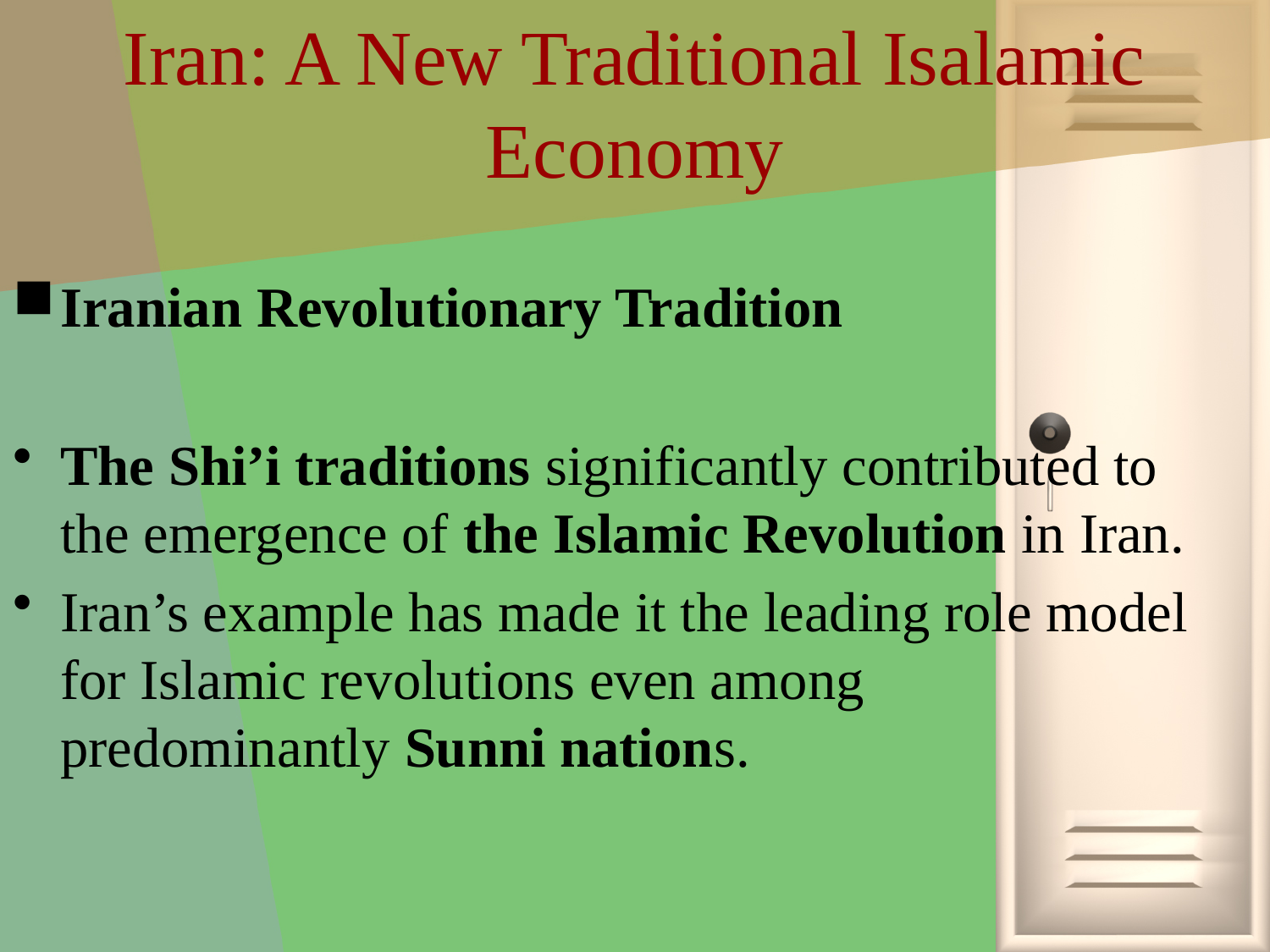

# Iran: A New Traditional Isalamic Economy
Iranian Revolutionary Tradition

The Shi’i traditions significantly contributed to the emergence of the Islamic Revolution in Iran.
Iran’s example has made it the leading role model for Islamic revolutions even among predominantly Sunni nations.